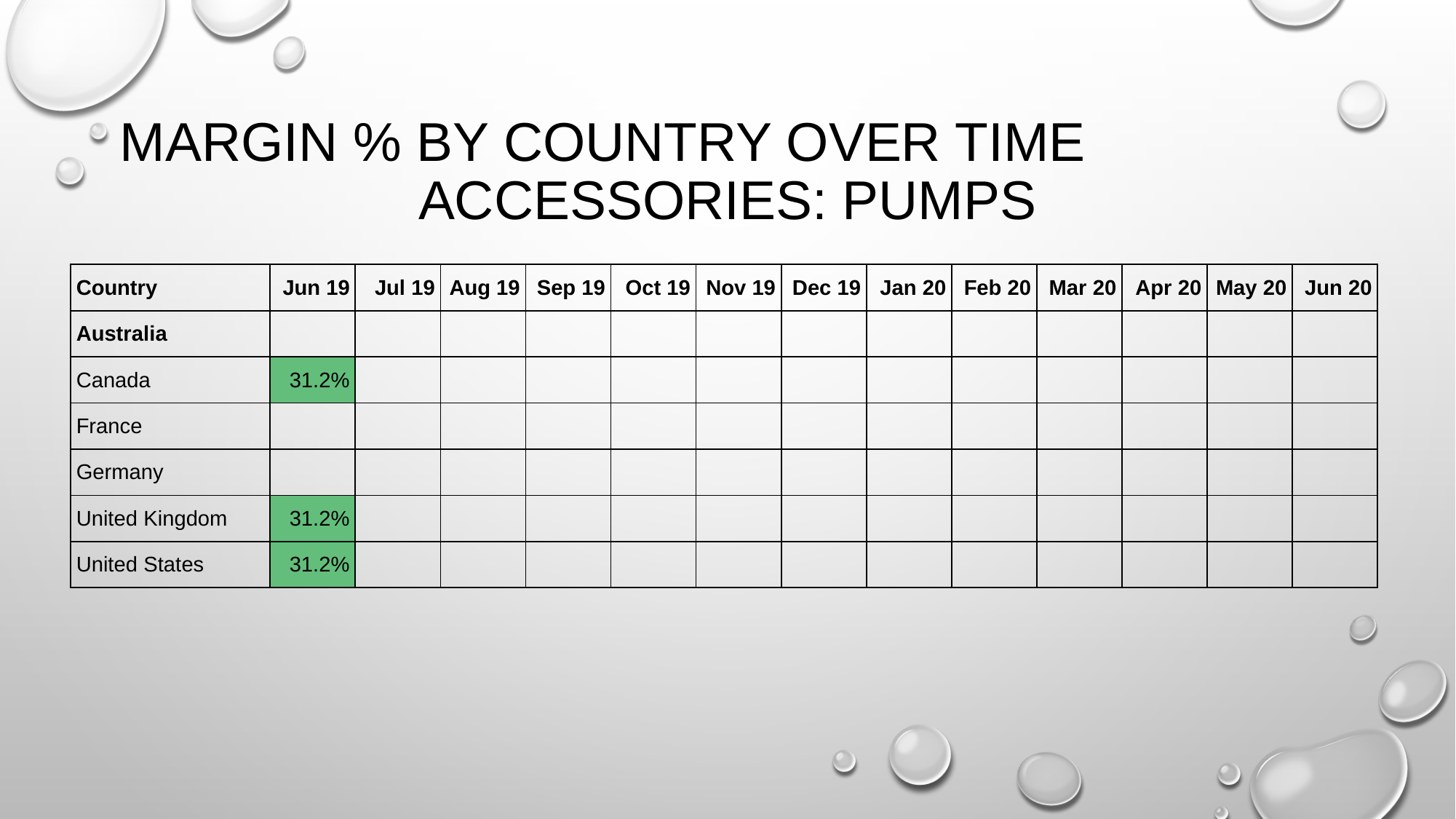

# Margin % by Country over time
Accessories: Pumps
| Country | Jun 19 | Jul 19 | Aug 19 | Sep 19 | Oct 19 | Nov 19 | Dec 19 | Jan 20 | Feb 20 | Mar 20 | Apr 20 | May 20 | Jun 20 |
| --- | --- | --- | --- | --- | --- | --- | --- | --- | --- | --- | --- | --- | --- |
| Australia |  |  |  |  |  |  |  |  |  |  |  |  |  |
| Canada | 31.2% |  |  |  |  |  |  |  |  |  |  |  |  |
| France |  |  |  |  |  |  |  |  |  |  |  |  |  |
| Germany |  |  |  |  |  |  |  |  |  |  |  |  |  |
| United Kingdom | 31.2% |  |  |  |  |  |  |  |  |  |  |  |  |
| United States | 31.2% |  |  |  |  |  |  |  |  |  |  |  |  |